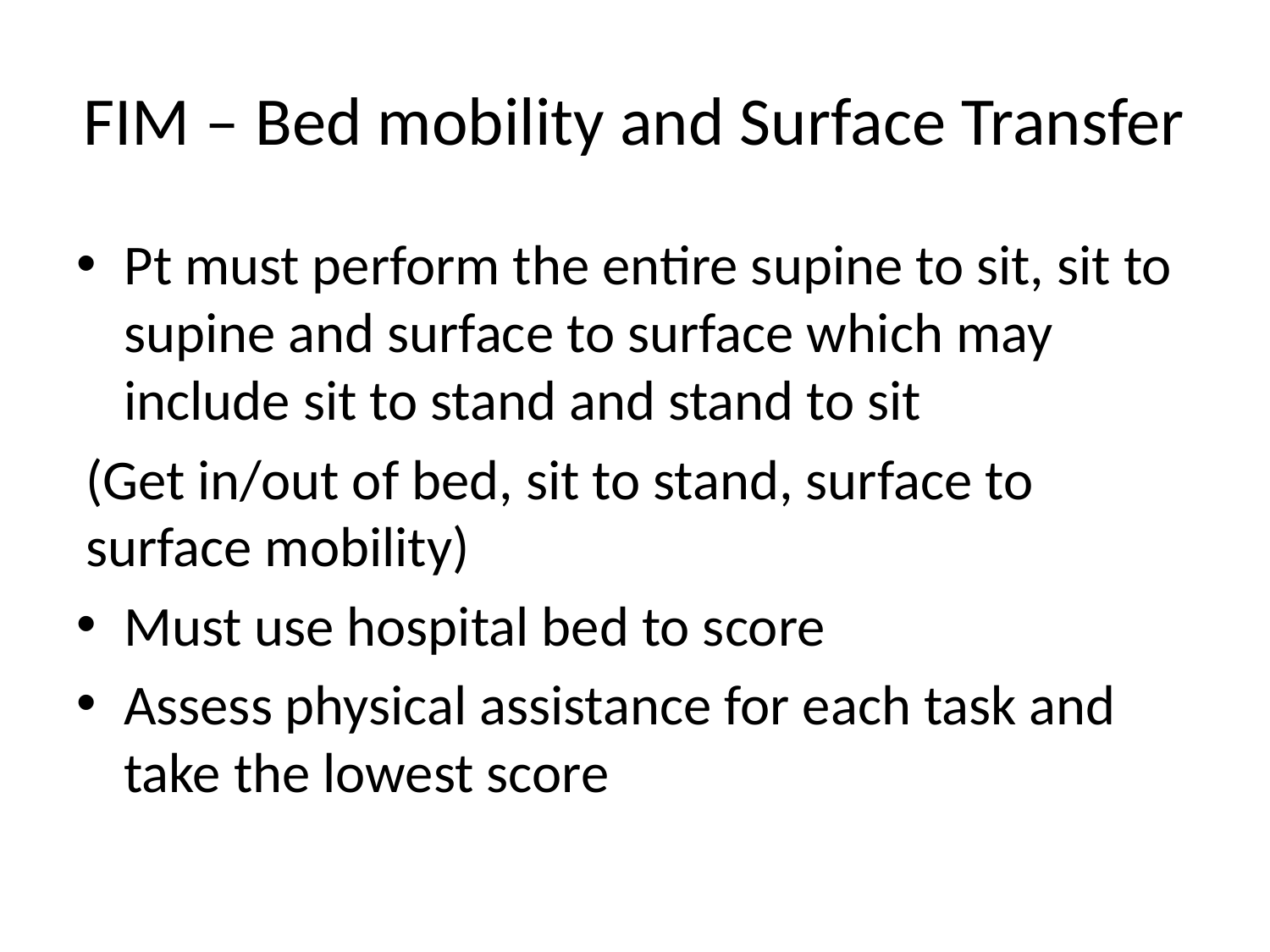

# FIM – Bed mobility and Surface Transfer
Pt must perform the entire supine to sit, sit to supine and surface to surface which may include sit to stand and stand to sit
(Get in/out of bed, sit to stand, surface to surface mobility)
Must use hospital bed to score
Assess physical assistance for each task and take the lowest score